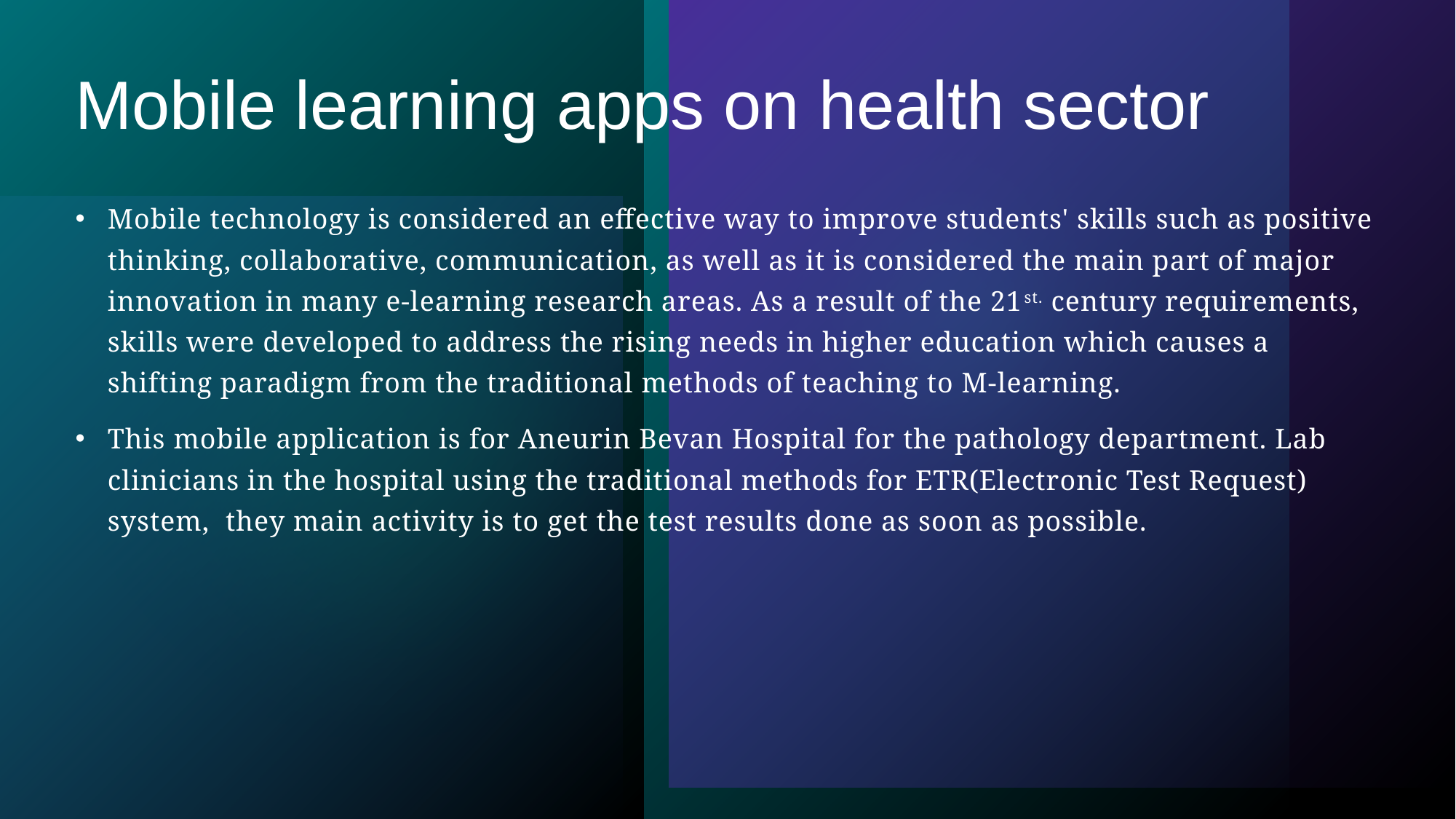

# Mobile learning apps on health sector
Mobile technology is considered an effective way to improve students' skills such as positive thinking, collaborative, communication, as well as it is considered the main part of major innovation in many e-learning research areas. As a result of the 21st. century requirements, skills were developed to address the rising needs in higher education which causes a shifting paradigm from the traditional methods of teaching to M-learning.
This mobile application is for Aneurin Bevan Hospital for the pathology department. Lab clinicians in the hospital using the traditional methods for ETR(Electronic Test Request) system,  they main activity is to get the test results done as soon as possible.